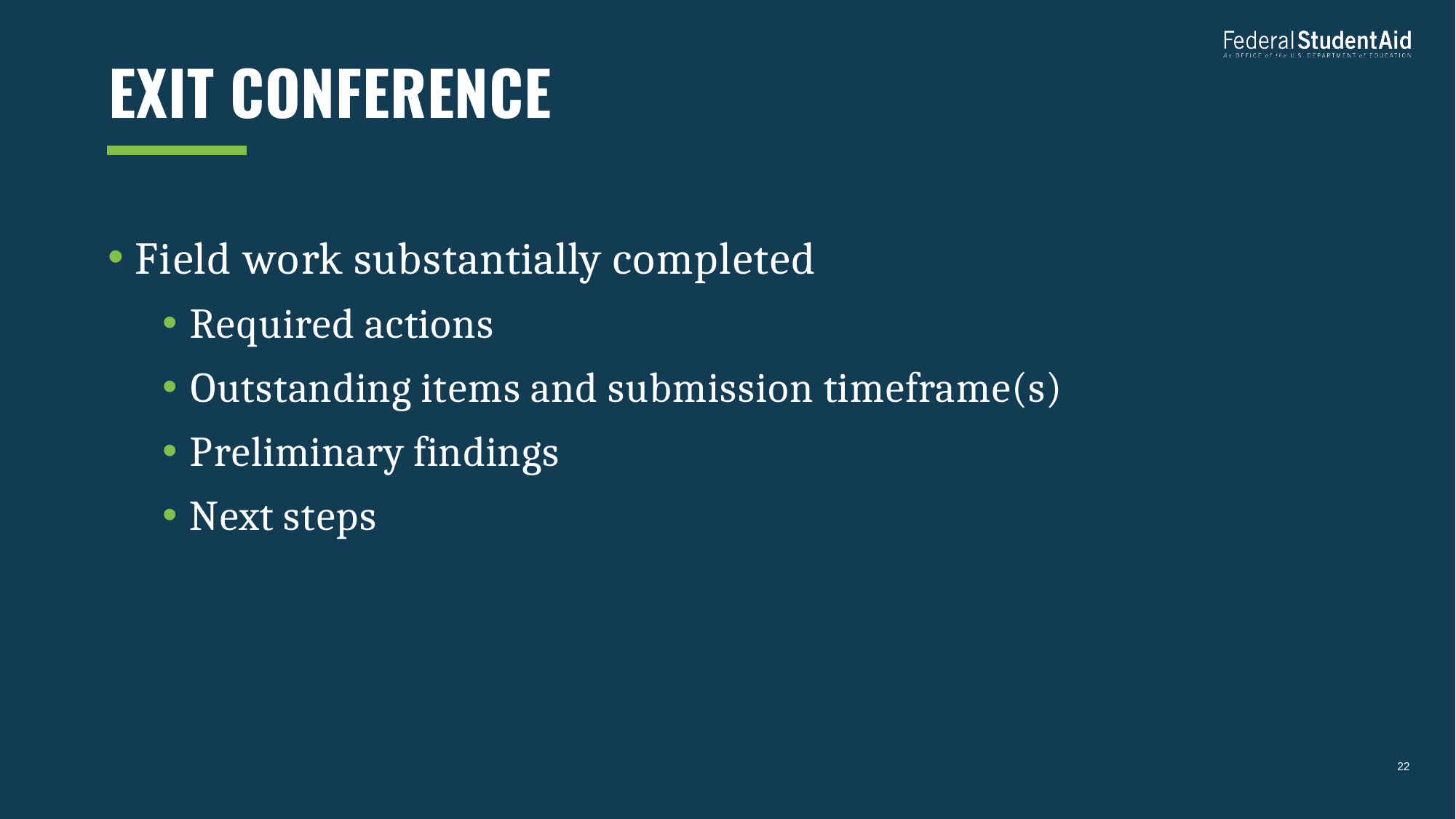

# exit conference
Field work substantially completed
Required actions
Outstanding items and submission timeframe(s)
Preliminary findings
Next steps

22